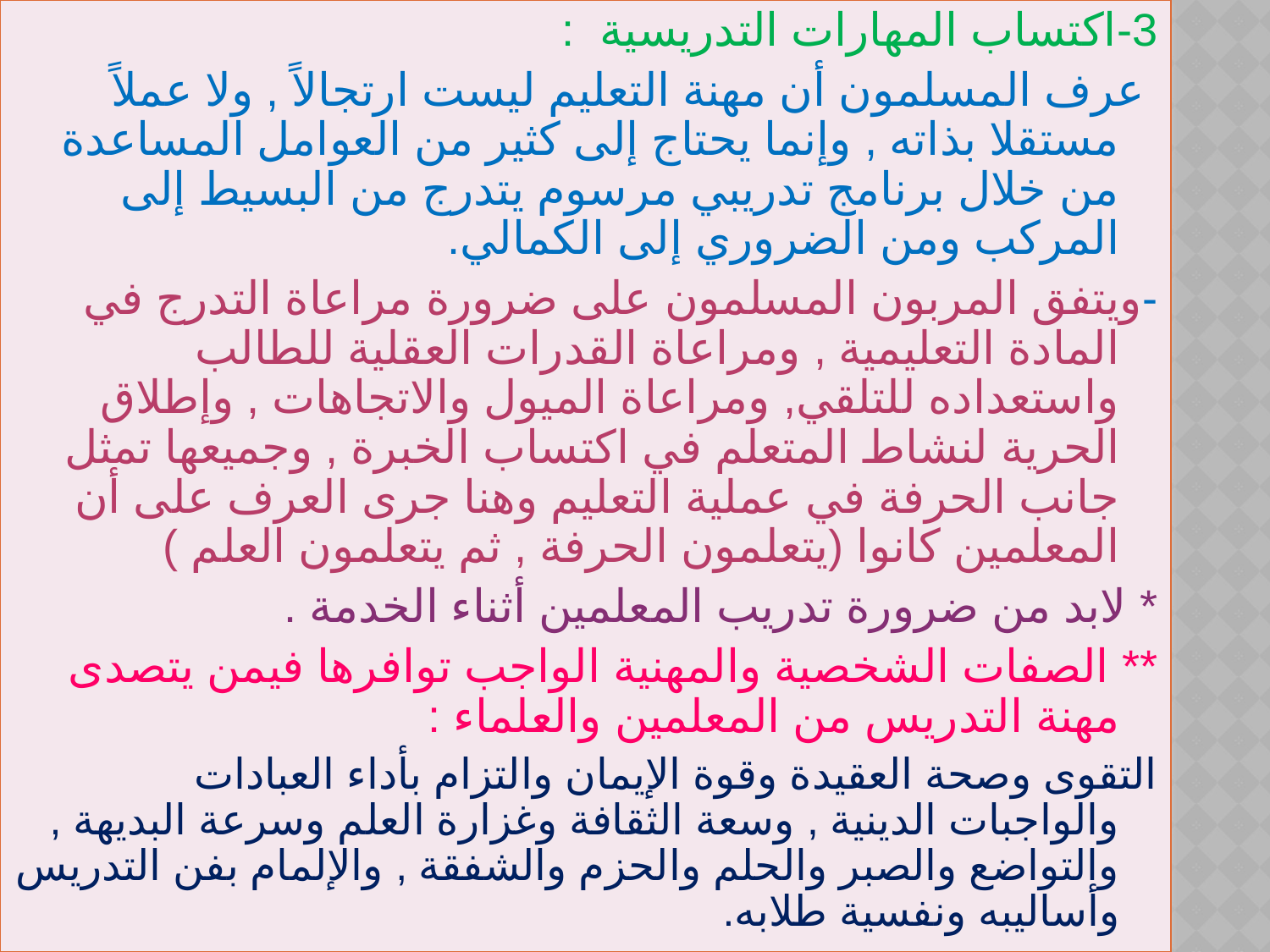

3-اكتساب المهارات التدريسية  :
 عرف المسلمون أن مهنة التعليم ليست ارتجالاً , ولا عملاً مستقلا بذاته , وإنما يحتاج إلى كثير من العوامل المساعدة من خلال برنامج تدريبي مرسوم يتدرج من البسيط إلى المركب ومن الضروري إلى الكمالي.
-ويتفق المربون المسلمون على ضرورة مراعاة التدرج في المادة التعليمية , ومراعاة القدرات العقلية للطالب واستعداده للتلقي, ومراعاة الميول والاتجاهات , وإطلاق الحرية لنشاط المتعلم في اكتساب الخبرة , وجميعها تمثل جانب الحرفة في عملية التعليم وهنا جرى العرف على أن المعلمين كانوا (يتعلمون الحرفة , ثم يتعلمون العلم )
* لابد من ضرورة تدريب المعلمين أثناء الخدمة .
** الصفات الشخصية والمهنية الواجب توافرها فيمن يتصدى مهنة التدريس من المعلمين والعلماء :
التقوى وصحة العقيدة وقوة الإيمان والتزام بأداء العبادات والواجبات الدينية , وسعة الثقافة وغزارة العلم وسرعة البديهة , والتواضع والصبر والحلم والحزم والشفقة , والإلمام بفن التدريس وأساليبه ونفسية طلابه.